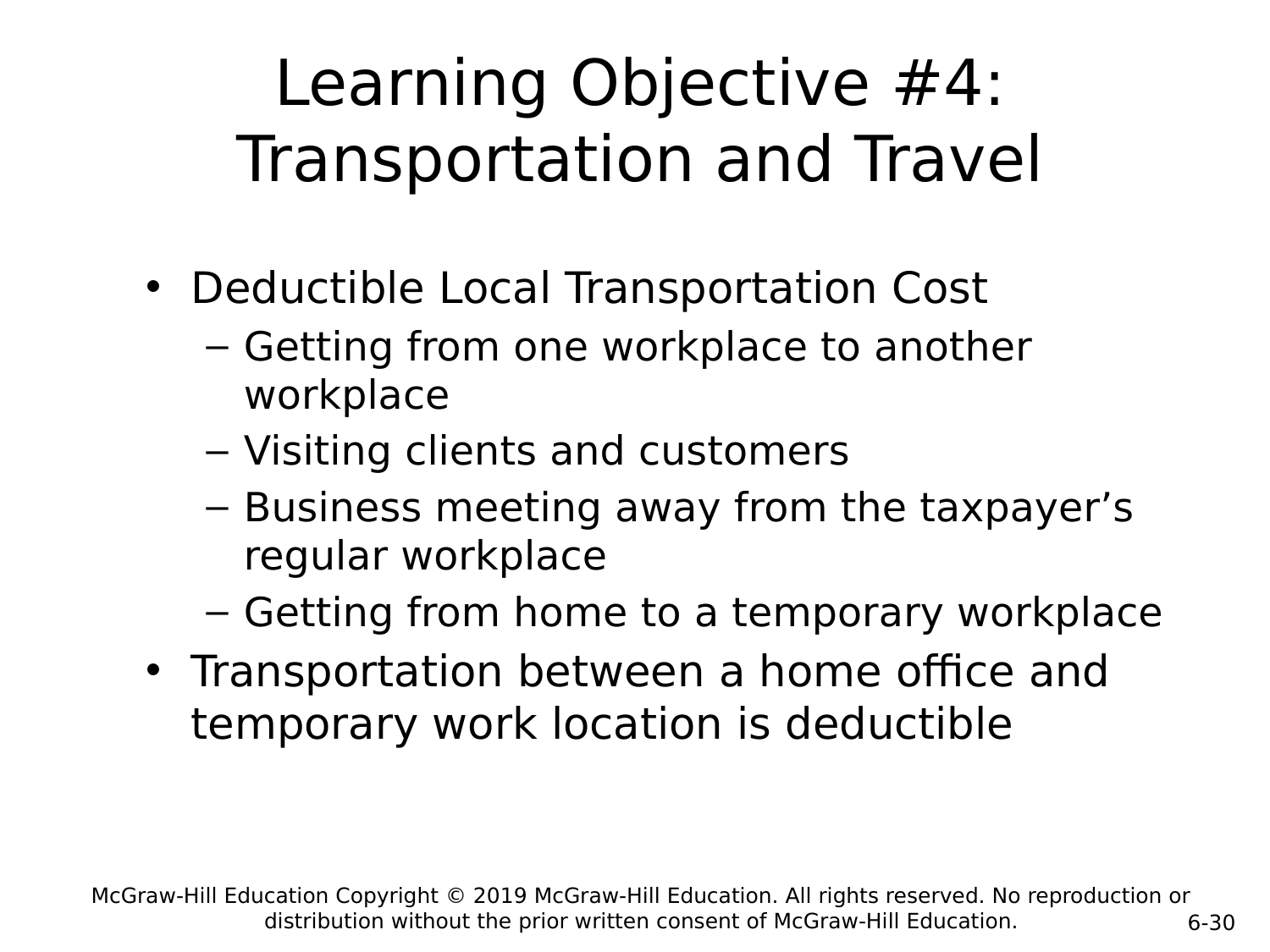

Learning Objective #4: Transportation and Travel
Deductible Local Transportation Cost
Getting from one workplace to another workplace
Visiting clients and customers
Business meeting away from the taxpayer’s regular workplace
Getting from home to a temporary workplace
Transportation between a home office and temporary work location is deductible
McGraw-Hill Education Copyright © 2019 McGraw-Hill Education. All rights reserved. No reproduction or distribution without the prior written consent of McGraw-Hill Education.
6-30